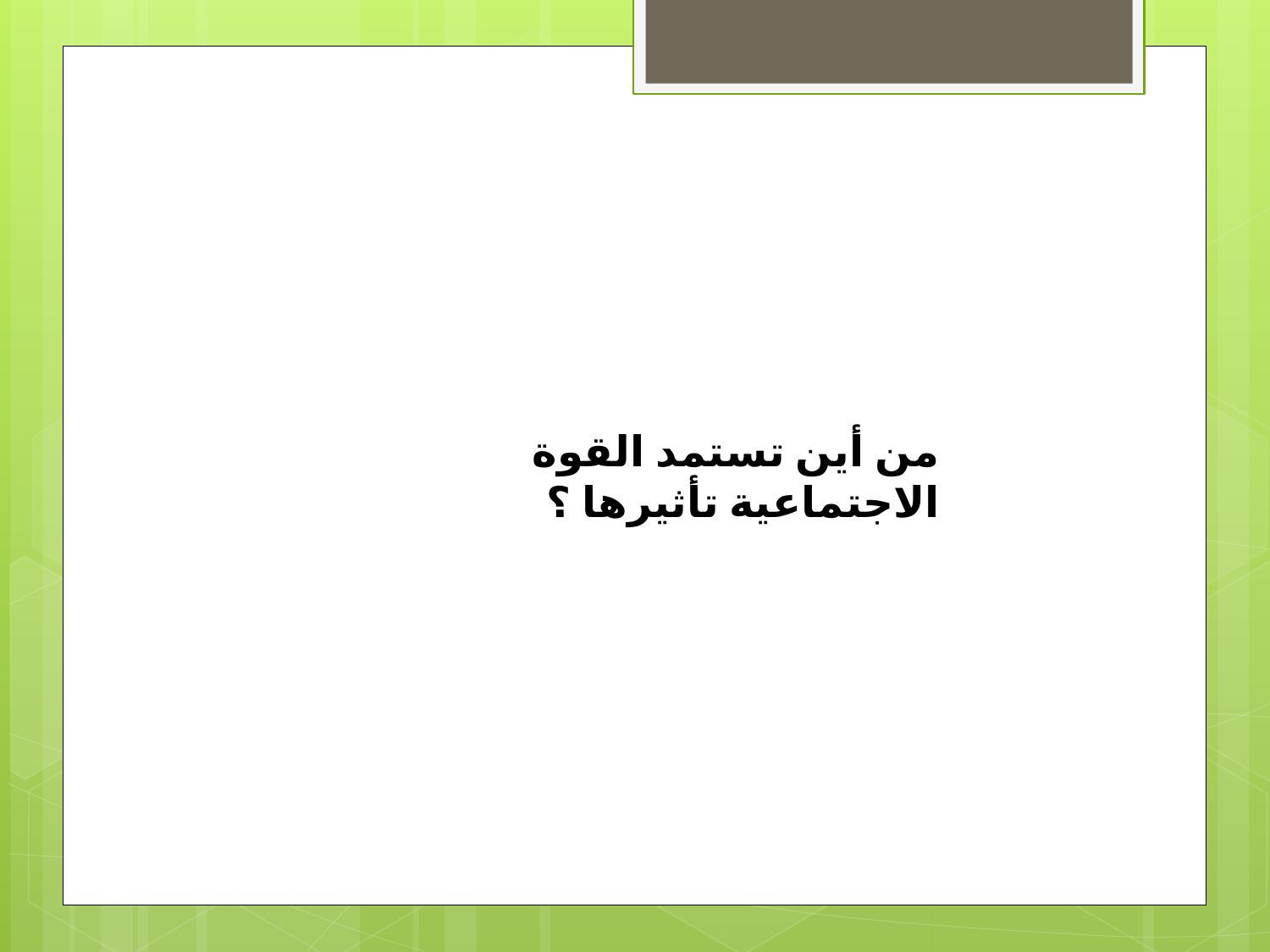

من أين تستمد القوة الاجتماعية تأثيرها ؟